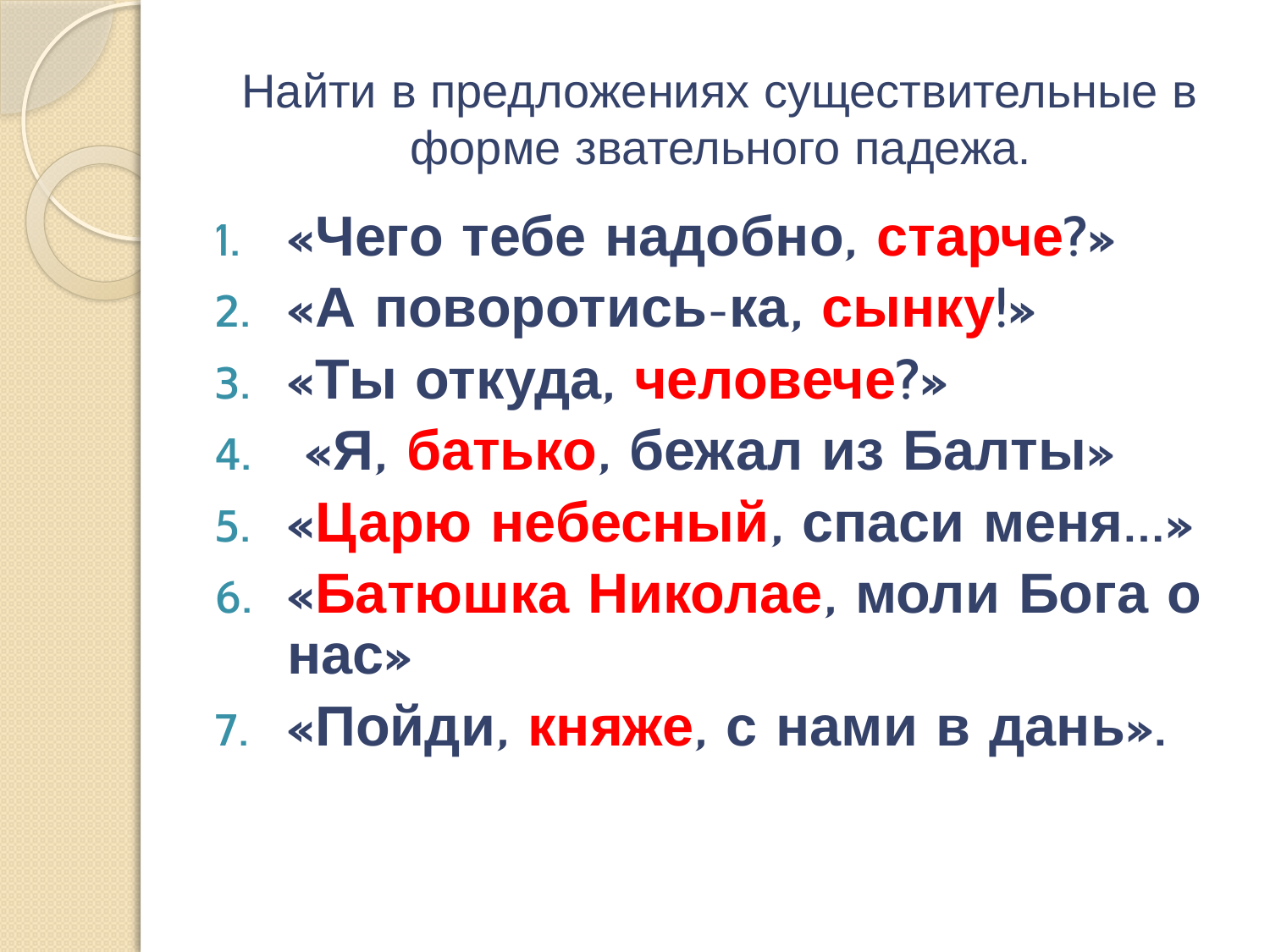

# Найти в предложениях существительные в форме звательного падежа.
«Чего тебе надобно, старче?»
«А поворотись-ка, сынку!»
«Ты откуда, человече?»
 «Я, батько, бежал из Балты»
«Царю небесный, спаси меня…»
«Батюшка Николае, моли Бога о нас»
«Пойди, княже, с нами в дань».